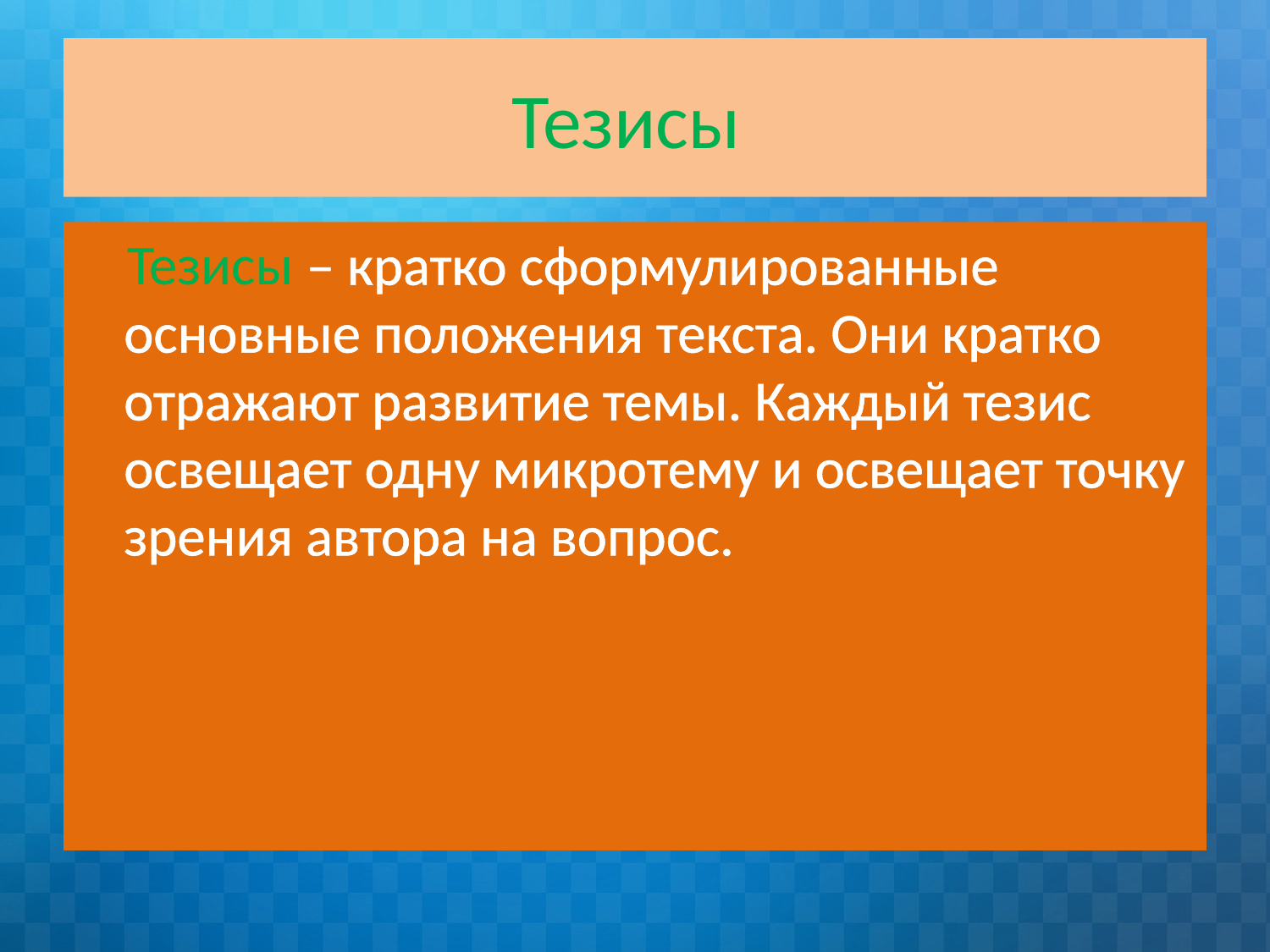

# Тезисы
    Тезисы – кратко сформулированные основные положения текста. Они кратко отражают развитие темы. Каждый тезис освещает одну микротему и освещает точку зрения автора на вопрос.